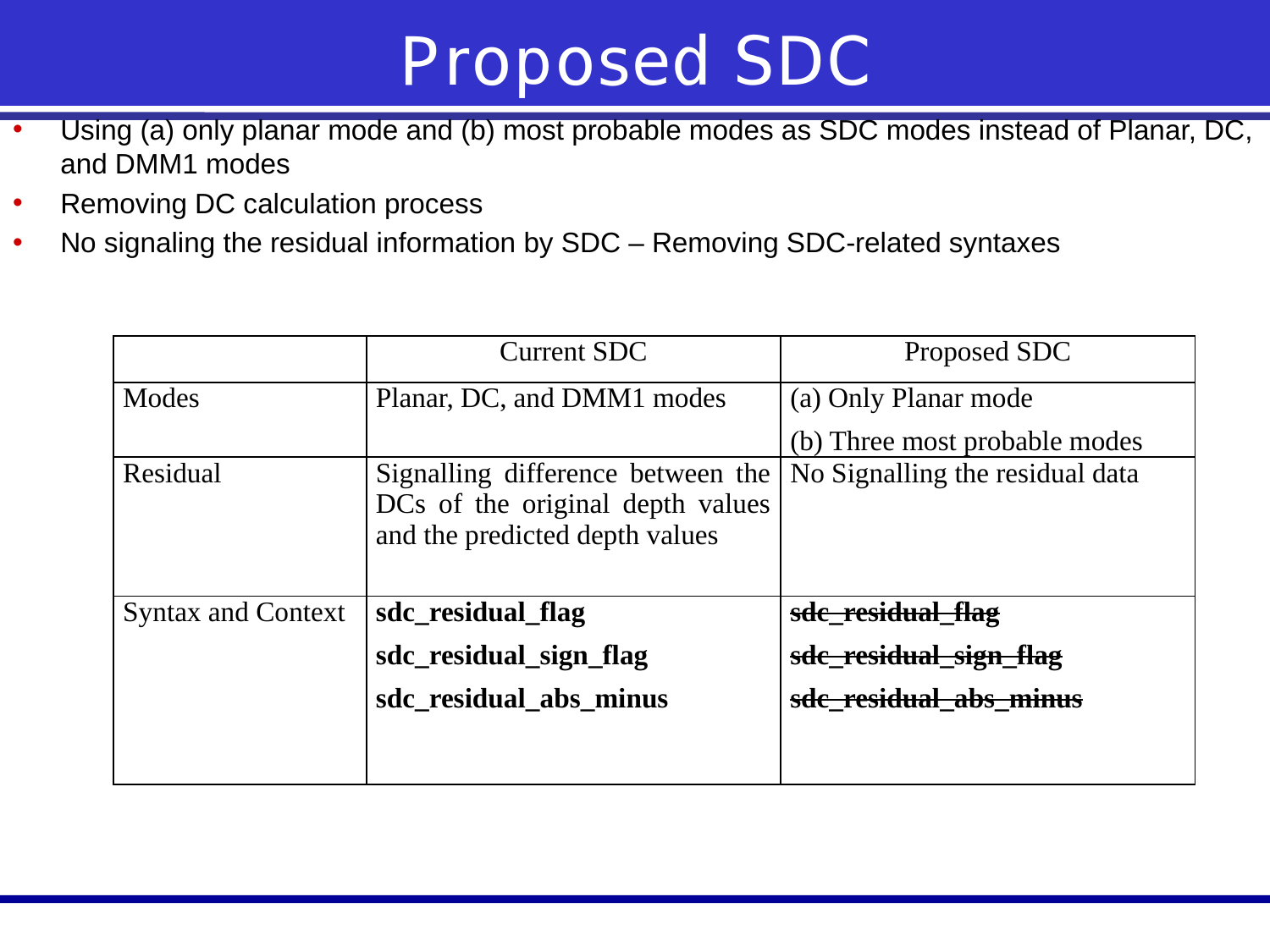

# Proposed SDC
Using (a) only planar mode and (b) most probable modes as SDC modes instead of Planar, DC, and DMM1 modes
Removing DC calculation process
No signaling the residual information by SDC – Removing SDC-related syntaxes
|  | Current SDC | Proposed SDC |
| --- | --- | --- |
| Modes | Planar, DC, and DMM1 modes | (a) Only Planar mode (b) Three most probable modes |
| Residual | Signalling difference between the DCs of the original depth values and the predicted depth values | No Signalling the residual data |
| Syntax and Context | sdc\_residual\_flag sdc\_residual\_sign\_flag sdc\_residual\_abs\_minus | sdc\_residual\_flag sdc\_residual\_sign\_flag sdc\_residual\_abs\_minus |
2